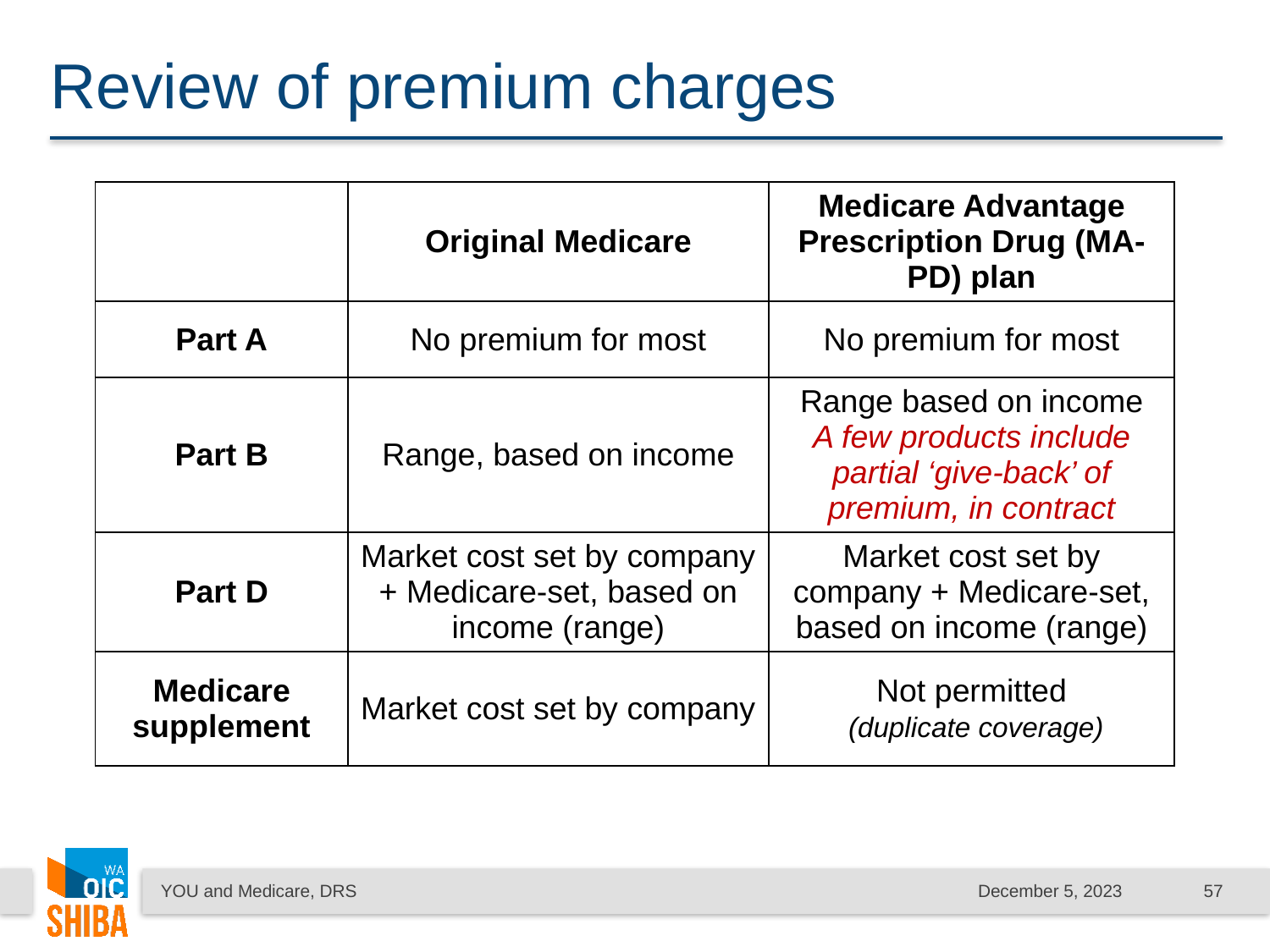

# Review of premium charges
|  | Original Medicare | Medicare Advantage Prescription Drug (MA-PD) plan |
| --- | --- | --- |
| Part A | No premium for most | No premium for most |
| Part B | Range, based on income | Range based on income A few products include partial ‘give-back’ of premium, in contract |
| Part D | Market cost set by company + Medicare-set, based on income (range) | Market cost set by company + Medicare-set, based on income (range) |
| Medicare supplement | Market cost set by company | Not permitted (duplicate coverage) |
YOU and Medicare, DRS
December 5, 2023
57